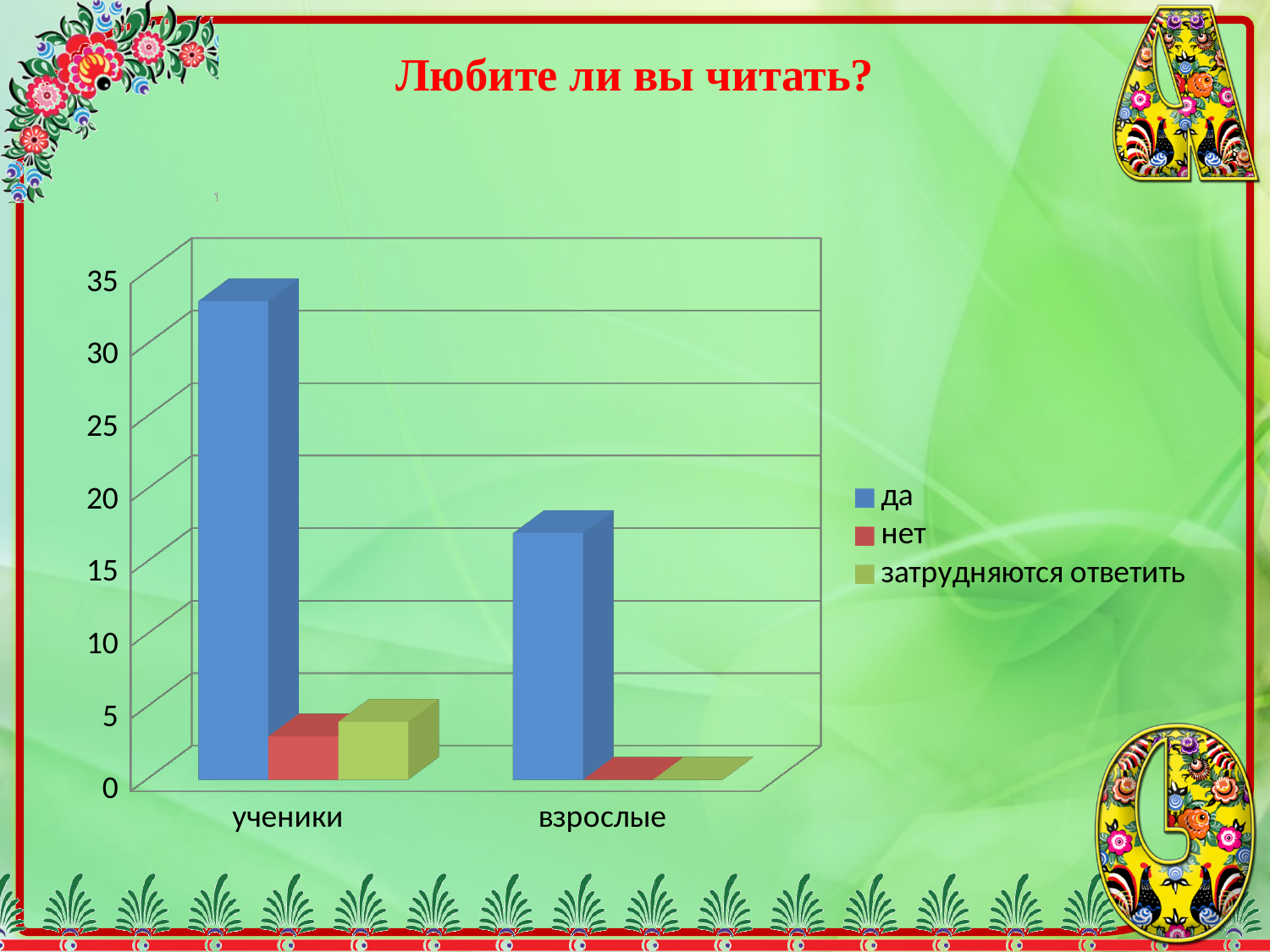

# Любите ли вы читать?

[unsupported chart]